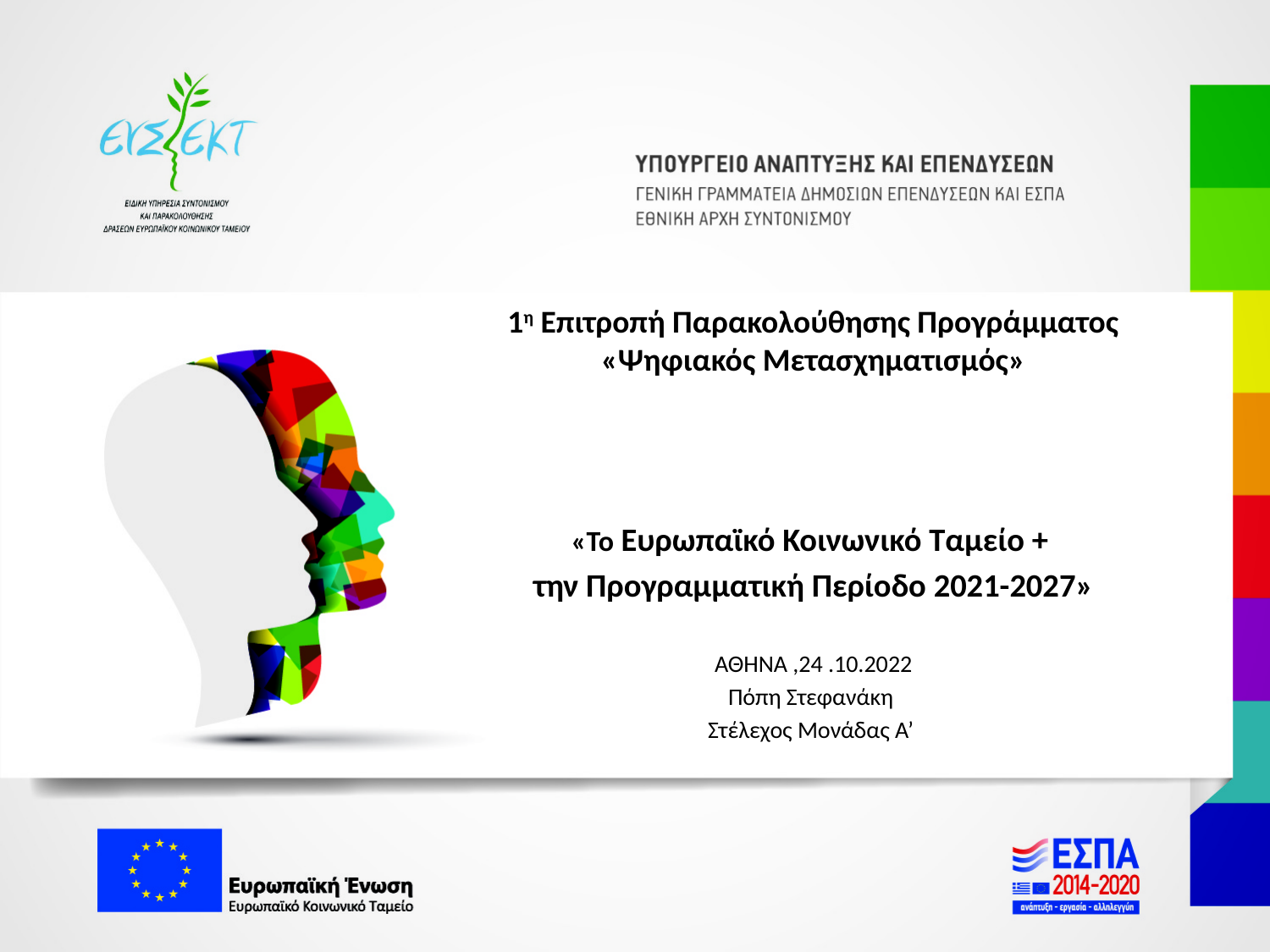

# 1η Επιτροπή Παρακολούθησης Προγράμματος «Ψηφιακός Μετασχηματισμός»

«Το Ευρωπαϊκό Κοινωνικό Ταμείο +
την Προγραμματική Περίοδο 2021-2027»

ΑΘΗΝΑ ,24 .10.2022
Πόπη Στεφανάκη
Στέλεχος Μονάδας Α’